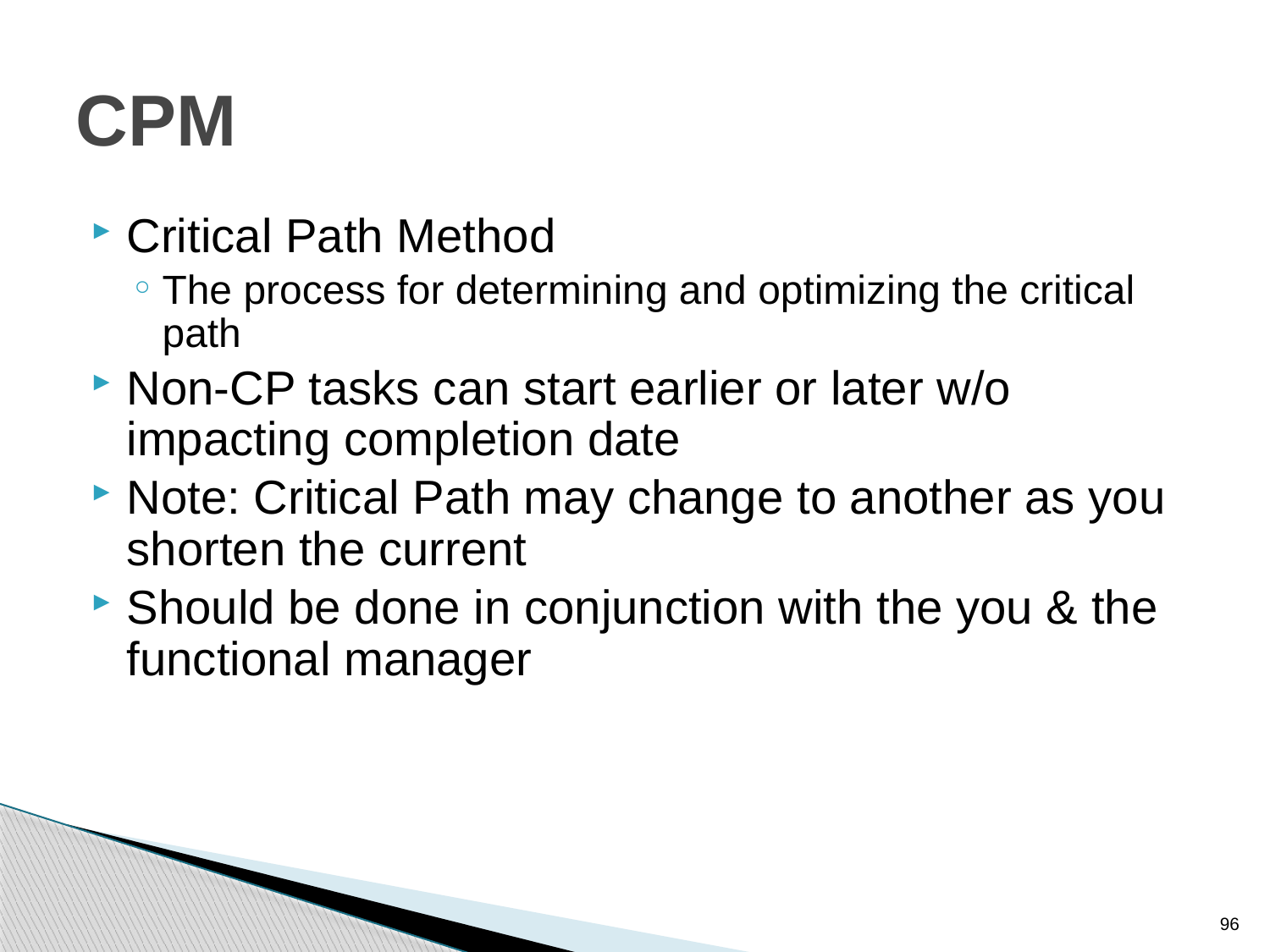

# CPM
Critical Path Method
The process for determining and optimizing the critical path
Non-CP tasks can start earlier or later w/o impacting completion date
Note: Critical Path may change to another as you shorten the current
Should be done in conjunction with the you & the functional manager
96